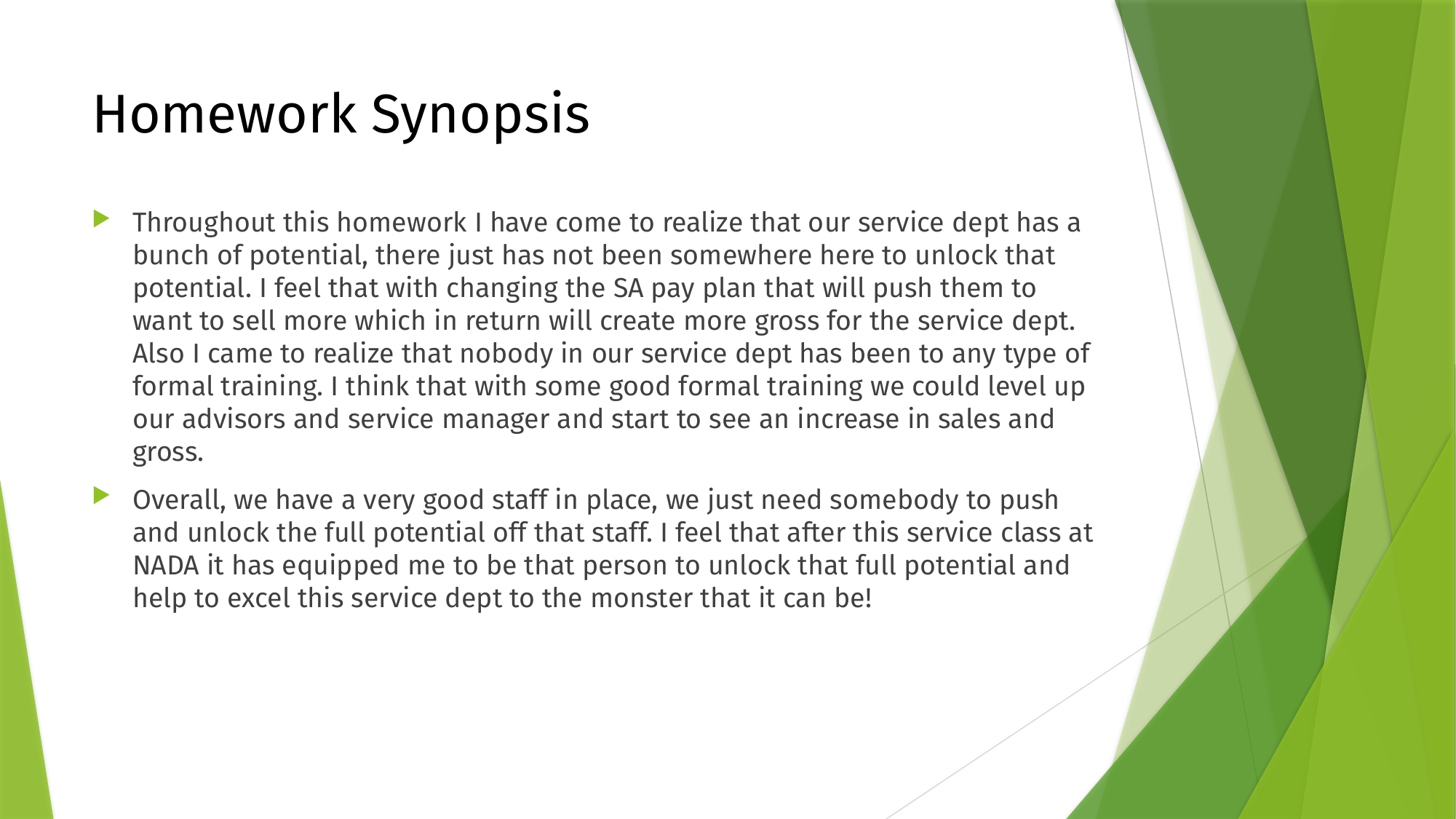

# Homework Synopsis
Throughout this homework I have come to realize that our service dept has a bunch of potential, there just has not been somewhere here to unlock that potential. I feel that with changing the SA pay plan that will push them to want to sell more which in return will create more gross for the service dept. Also I came to realize that nobody in our service dept has been to any type of formal training. I think that with some good formal training we could level up our advisors and service manager and start to see an increase in sales and gross.
Overall, we have a very good staff in place, we just need somebody to push and unlock the full potential off that staff. I feel that after this service class at NADA it has equipped me to be that person to unlock that full potential and help to excel this service dept to the monster that it can be!